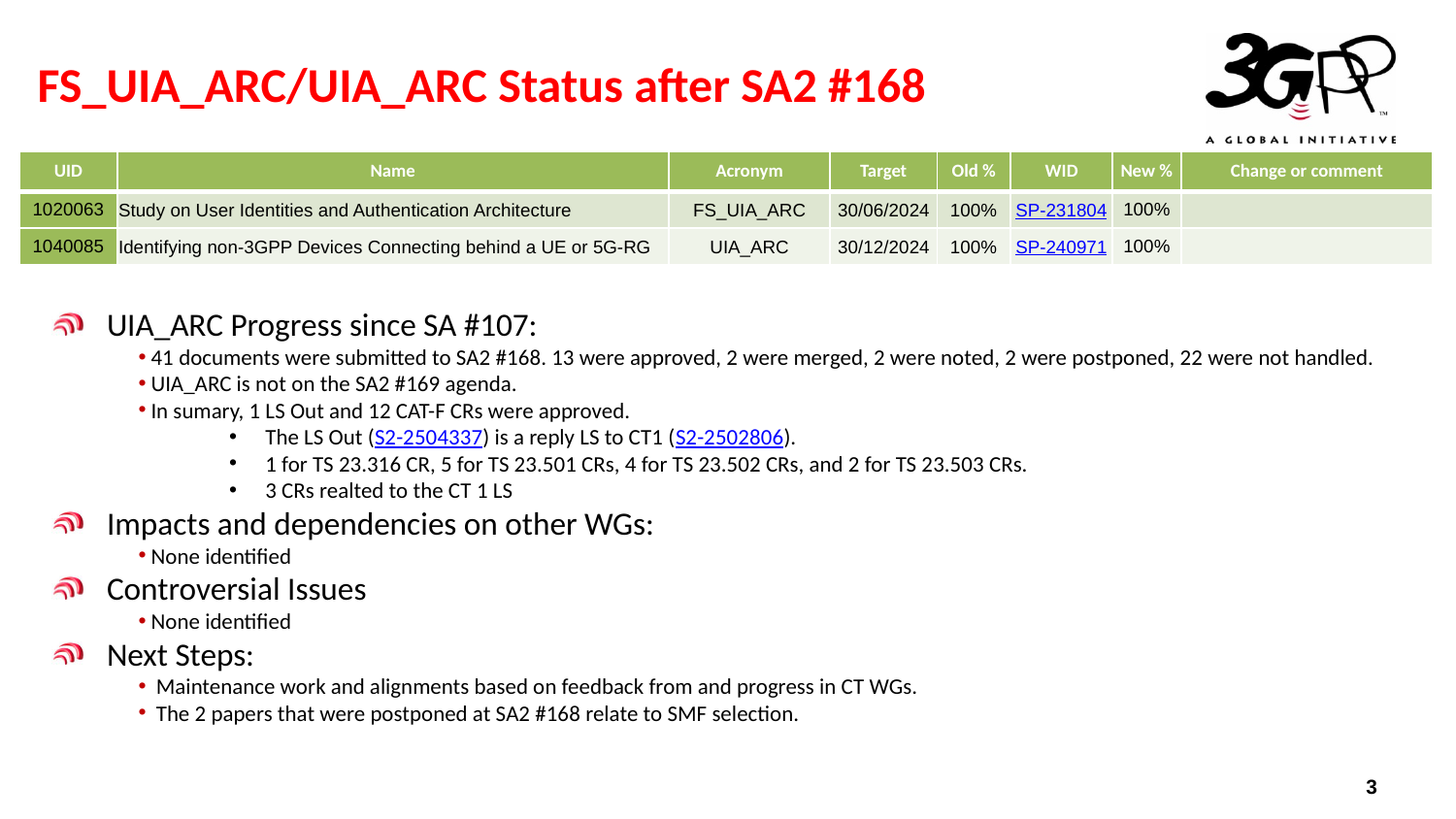

# FS_UIA_ARC/UIA_ARC Status after SA2 #168
| UID | Name | Acronym | Target | Old % | WID | New % | Change or comment |
| --- | --- | --- | --- | --- | --- | --- | --- |
| 1020063 | Study on User Identities and Authentication Architecture | FS\_UIA\_ARC | 30/06/2024 | 100% | SP-231804 | 100% |  |
| 1040085 | Identifying non-3GPP Devices Connecting behind a UE or 5G-RG | UIA\_ARC | 30/12/2024 | 100% | SP-240971 | 100% |  |
UIA_ARC Progress since SA #107:
 41 documents were submitted to SA2 #168. 13 were approved, 2 were merged, 2 were noted, 2 were postponed, 22 were not handled.
 UIA_ARC is not on the SA2 #169 agenda.
 In sumary, 1 LS Out and 12 CAT-F CRs were approved.
The LS Out (S2-2504337) is a reply LS to CT1 (S2-2502806).
1 for TS 23.316 CR, 5 for TS 23.501 CRs, 4 for TS 23.502 CRs, and 2 for TS 23.503 CRs.
3 CRs realted to the CT 1 LS
Impacts and dependencies on other WGs:
 None identified
Controversial Issues
 None identified
Next Steps:
  Maintenance work and alignments based on feedback from and progress in CT WGs.
  The 2 papers that were postponed at SA2 #168 relate to SMF selection.